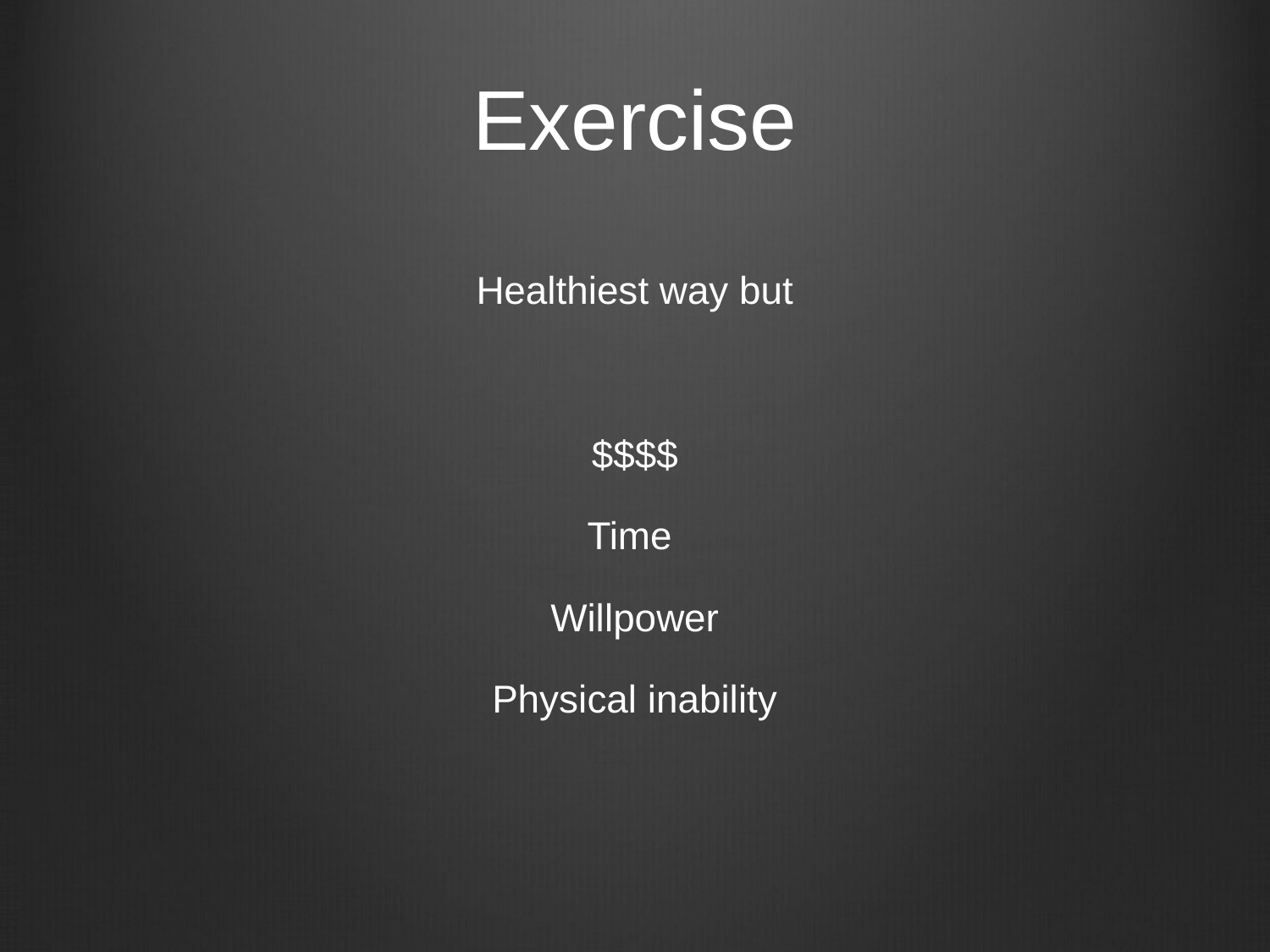

# Exercise
Healthiest way but

$$$$
Time
Willpower
Physical inability